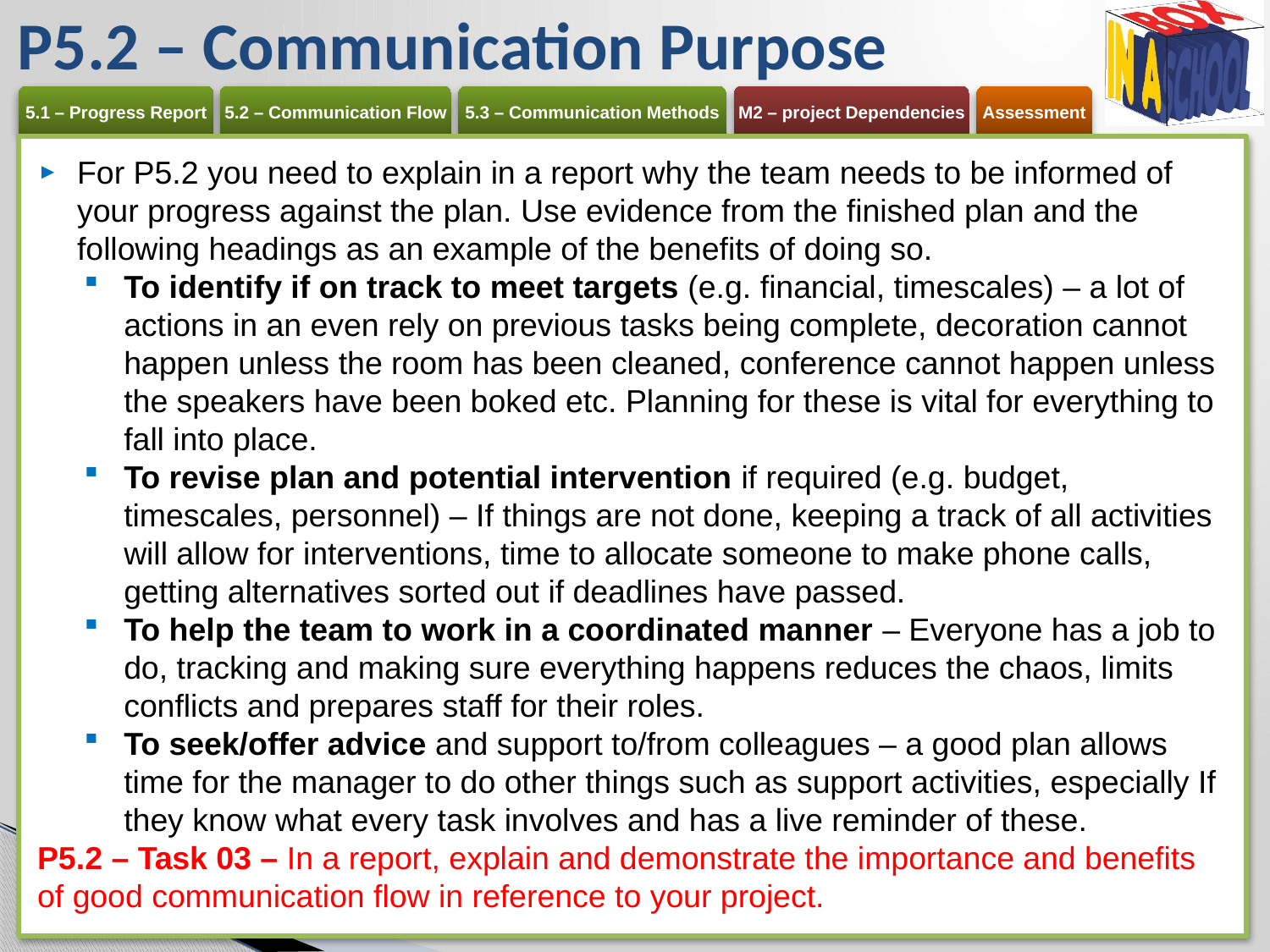

# P5.2 – Communication Purpose
For P5.2 you need to explain in a report why the team needs to be informed of your progress against the plan. Use evidence from the finished plan and the following headings as an example of the benefits of doing so.
To identify if on track to meet targets (e.g. financial, timescales) – a lot of actions in an even rely on previous tasks being complete, decoration cannot happen unless the room has been cleaned, conference cannot happen unless the speakers have been boked etc. Planning for these is vital for everything to fall into place.
To revise plan and potential intervention if required (e.g. budget, timescales, personnel) – If things are not done, keeping a track of all activities will allow for interventions, time to allocate someone to make phone calls, getting alternatives sorted out if deadlines have passed.
To help the team to work in a coordinated manner – Everyone has a job to do, tracking and making sure everything happens reduces the chaos, limits conflicts and prepares staff for their roles.
To seek/offer advice and support to/from colleagues – a good plan allows time for the manager to do other things such as support activities, especially If they know what every task involves and has a live reminder of these.
P5.2 – Task 03 – In a report, explain and demonstrate the importance and benefits of good communication flow in reference to your project.